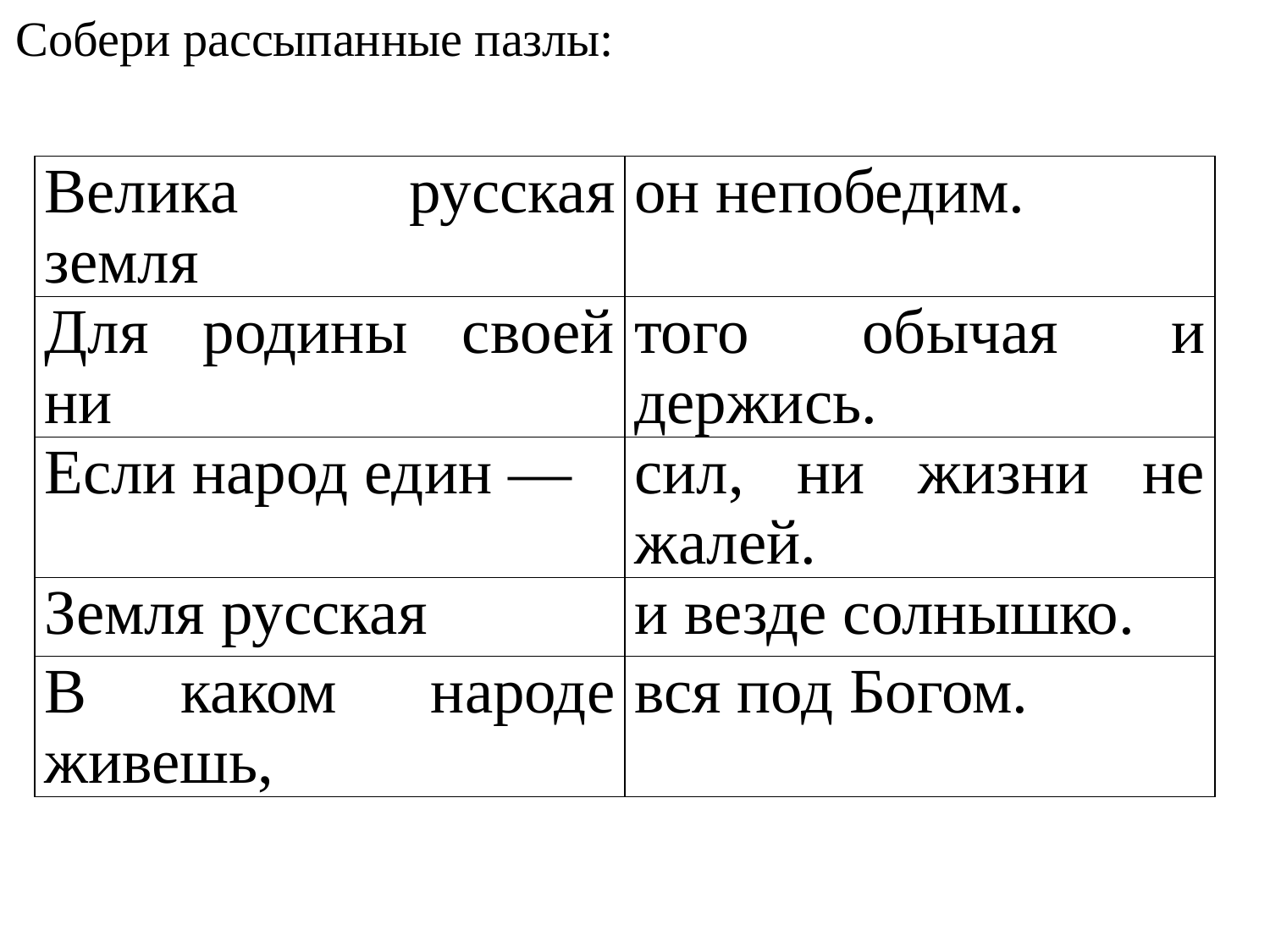

Собери рассыпанные пазлы:

| Велика русская земля | он непобедим. |
| --- | --- |
| Для родины своей ни | того обычая и держись. |
| Если народ един — | сил, ни жизни не жалей. |
| Земля русская | и везде солнышко. |
| В каком народе живешь, | вся под Богом. |